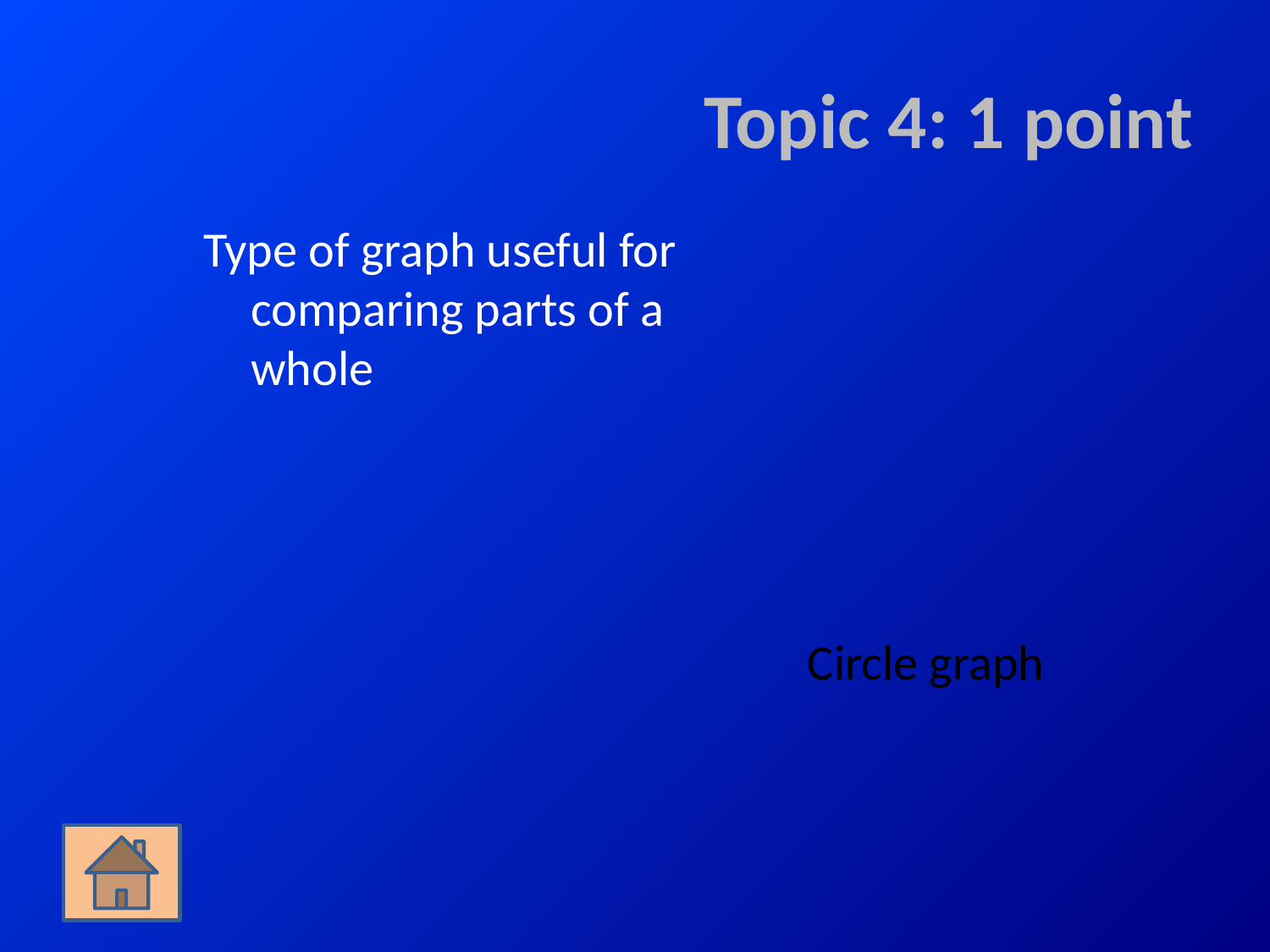

# Topic 4: 1 point
Type of graph useful for comparing parts of a whole
Circle graph